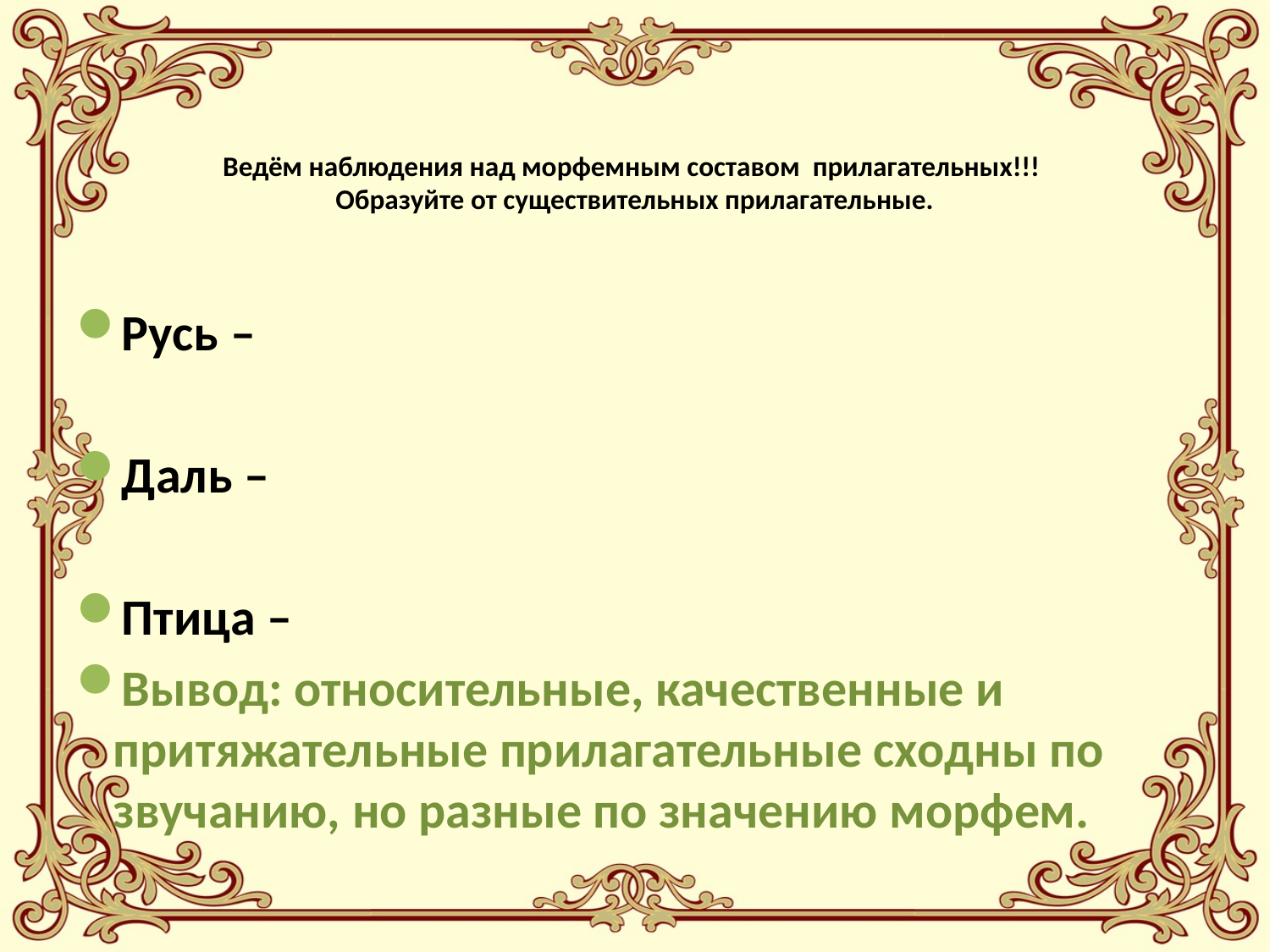

# Ведём наблюдения над морфемным составом  прилагательных!!! Образуйте от существительных прилагательные.

Русь –

Даль –

Птица –
Вывод: относительные, качественные и притяжательные прилагательные сходны по звучанию, но разные по значению морфем.